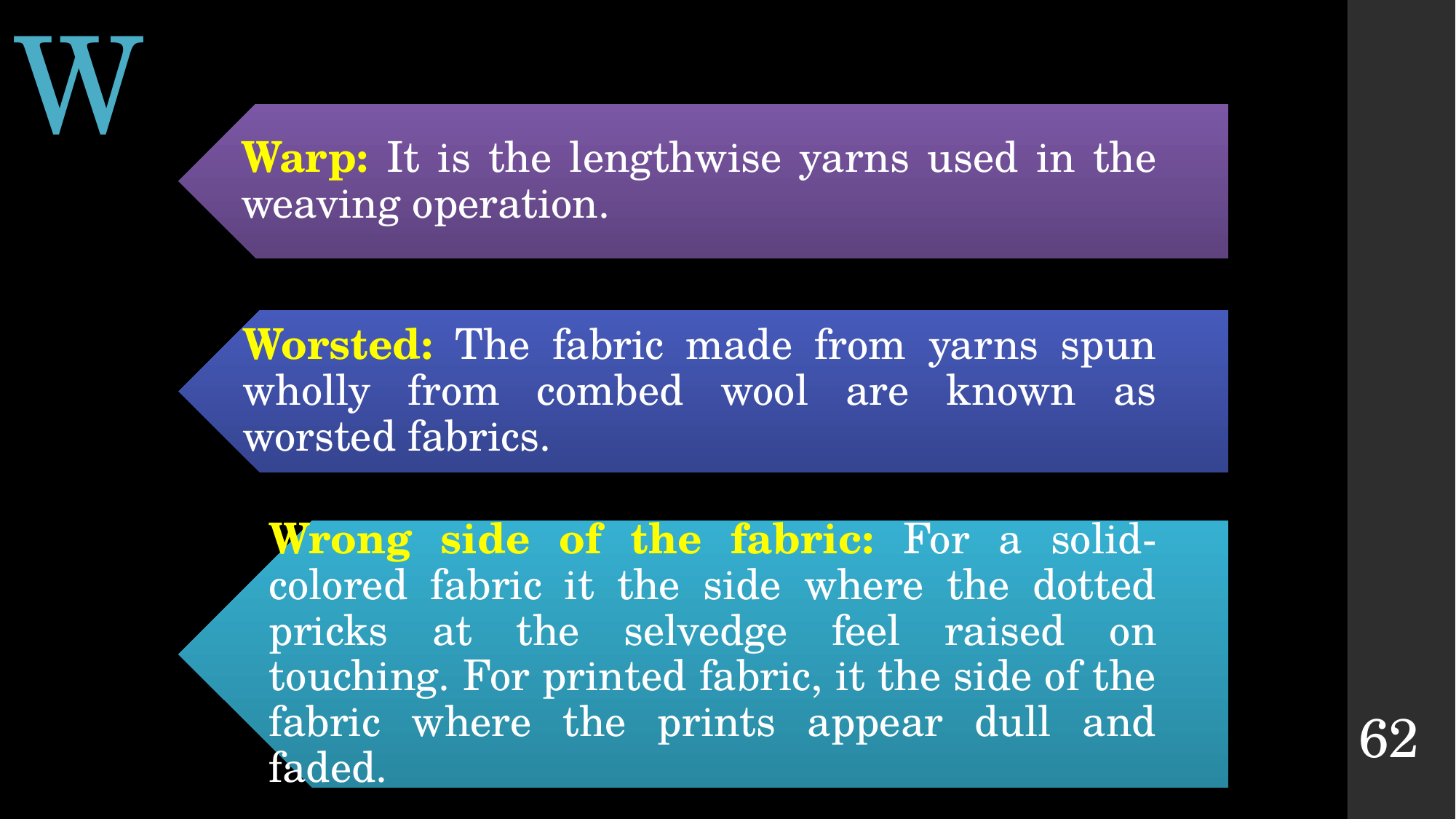

W
Warp: It is the lengthwise yarns used in the weaving operation.
Worsted: The fabric made from yarns spun wholly from combed wool are known as worsted fabrics.
Wrong side of the fabric: For a solid-colored fabric it the side where the dotted pricks at the selvedge feel raised on touching. For printed fabric, it the side of the fabric where the prints appear dull and faded.
62